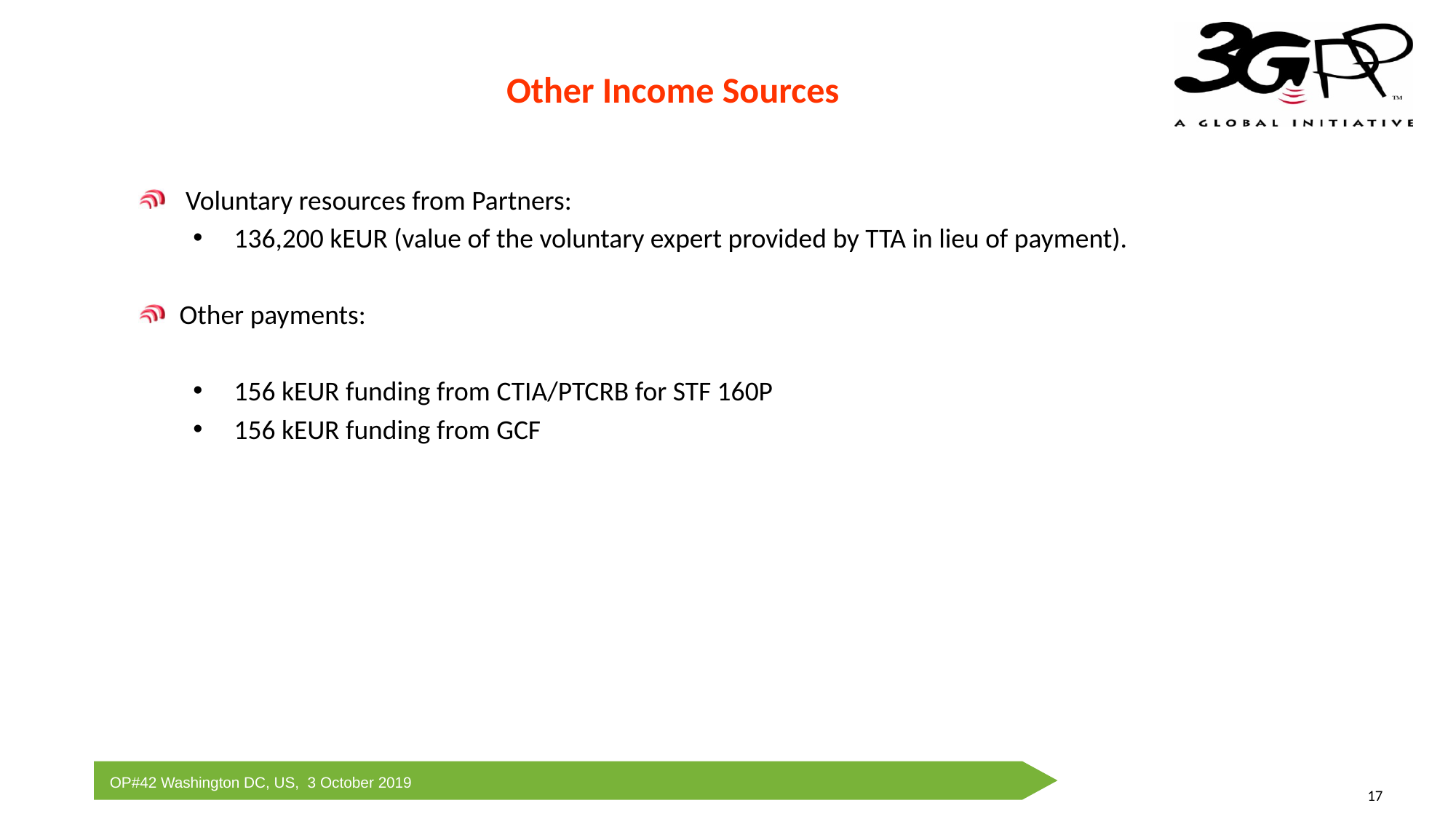

# Other Income Sources
 Voluntary resources from Partners:
136,200 kEUR (value of the voluntary expert provided by TTA in lieu of payment).

Other payments:

156 kEUR funding from CTIA/PTCRB for STF 160P
156 kEUR funding from GCF